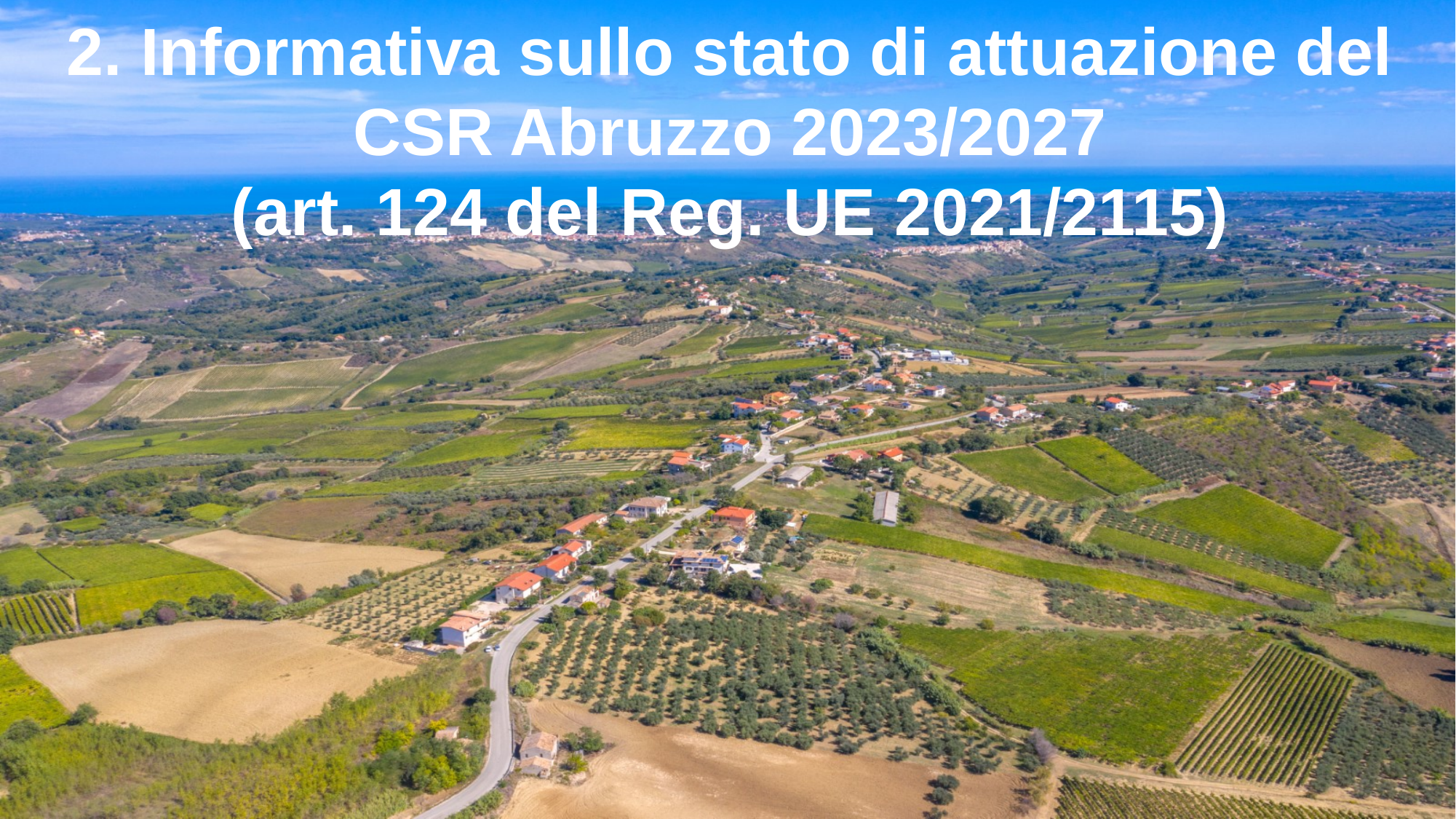

2. Informativa sullo stato di attuazione del
CSR Abruzzo 2023/2027
(art. 124 del Reg. UE 2021/2115)